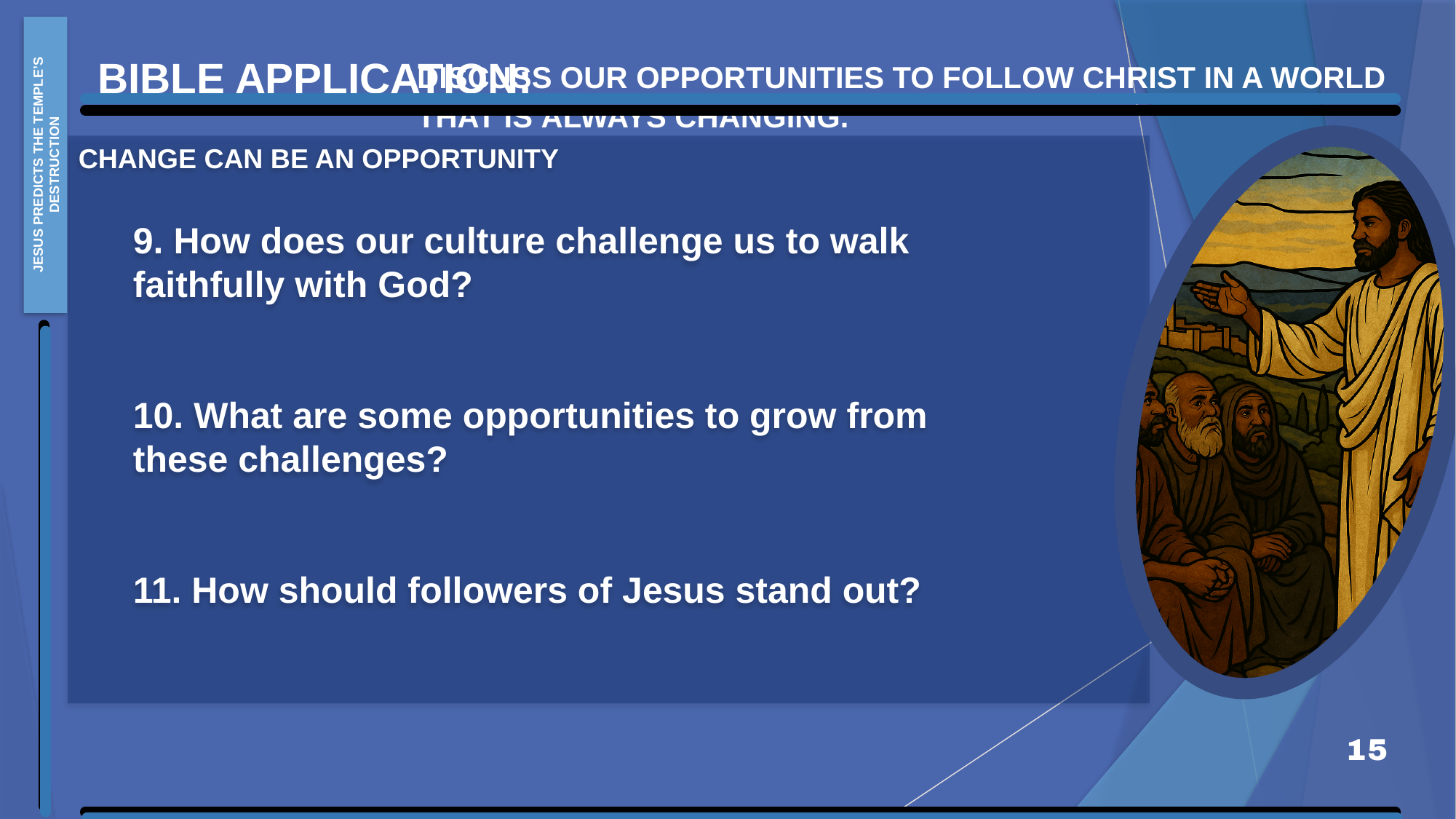

Bible Application:
Discuss our opportunities to follow Christ in a world that is always changing.

CHANGE CAN BE AN OPPORTUNITY

9. How does our culture challenge us to walk faithfully with God?

10. What are some opportunities to grow from these challenges?

11. How should followers of Jesus stand out?

Jesus Predicts the Temple’s Destruction
15